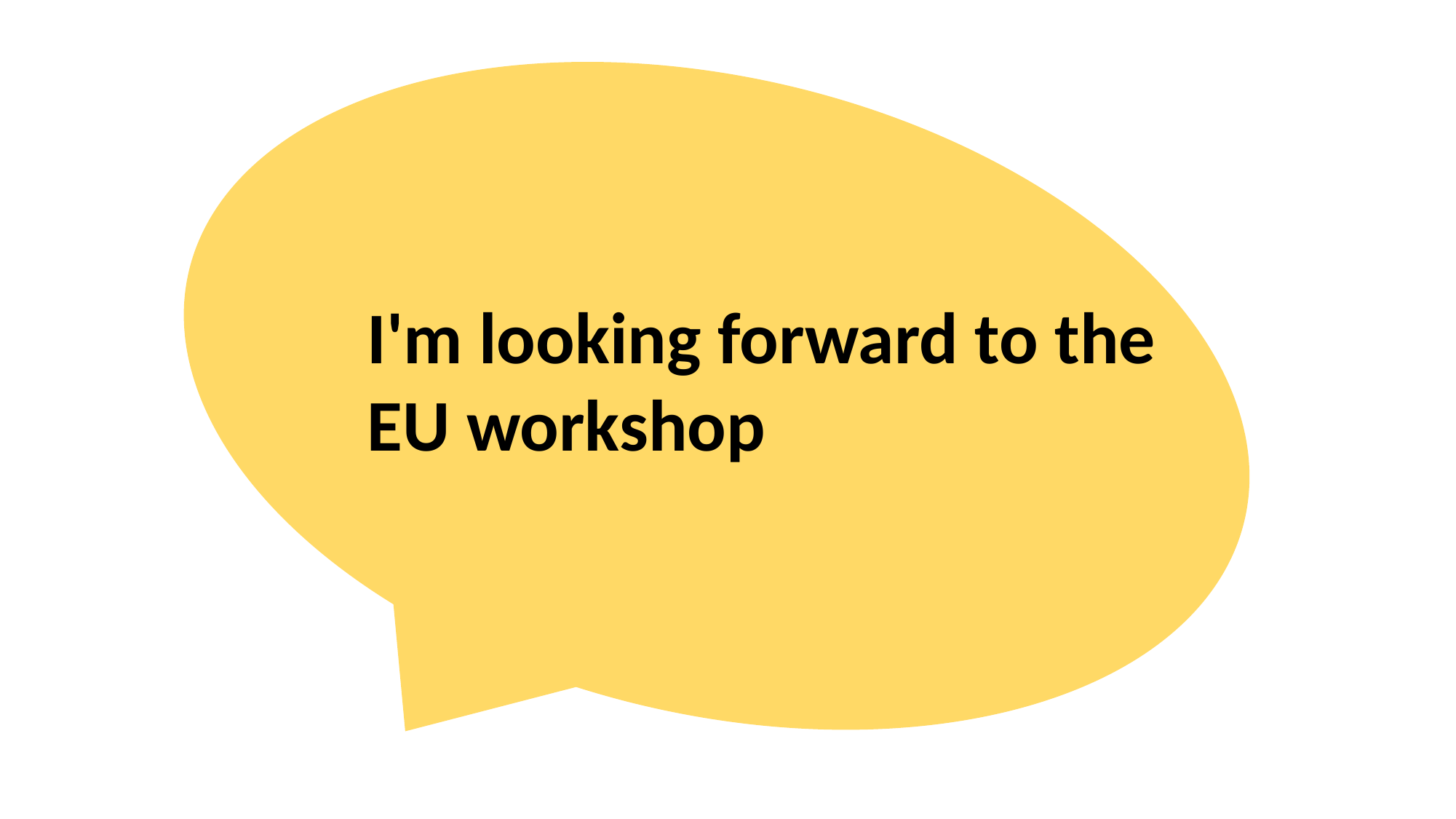

I'm looking forward to the EU workshop